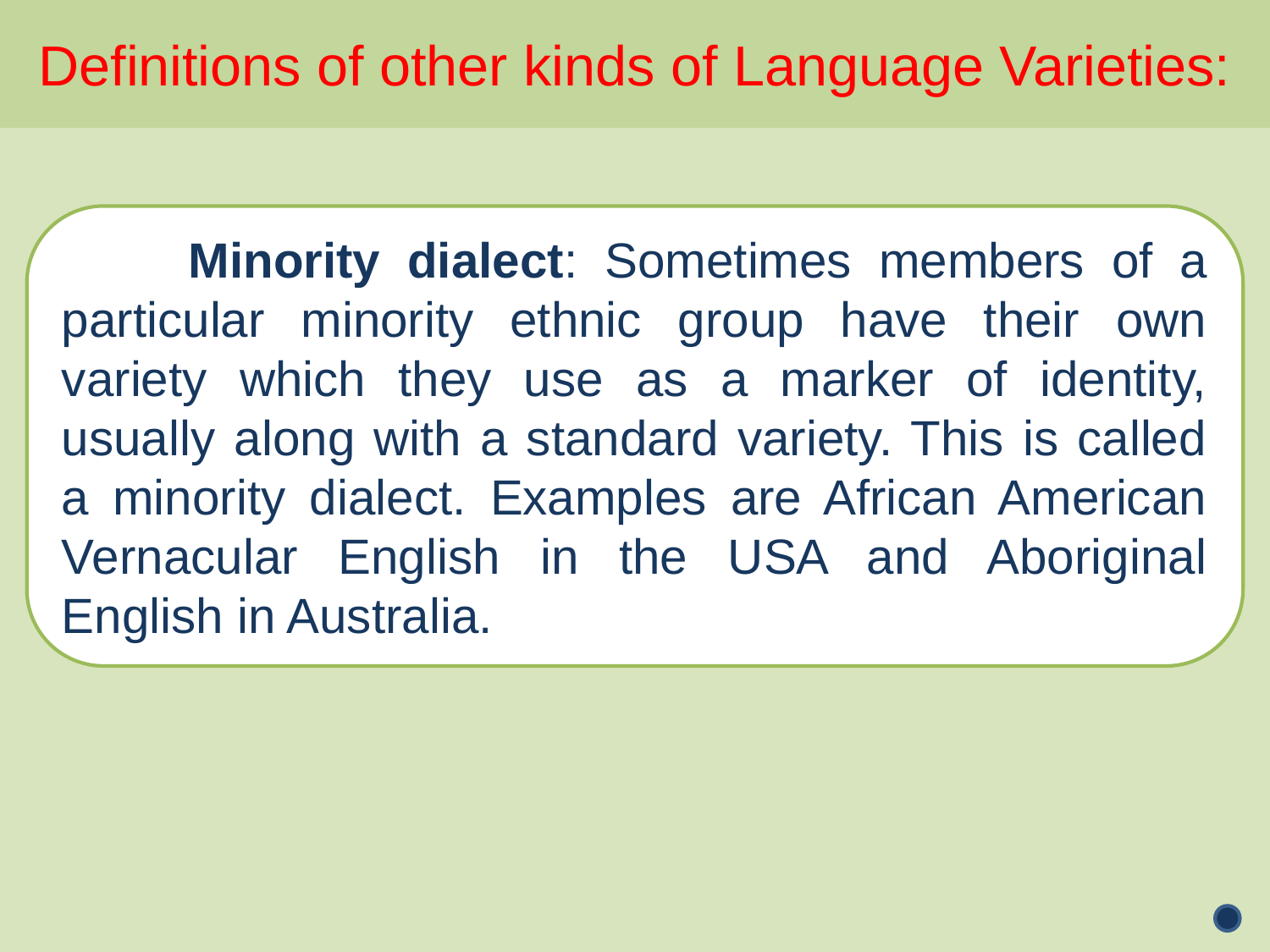

Definitions of other kinds of Language Varieties:
	Minority dialect: Sometimes members of a particular minority ethnic group have their own variety which they use as a marker of identity, usually along with a standard variety. This is called a minority dialect. Examples are African American Vernacular English in the USA and Aboriginal English in Australia.